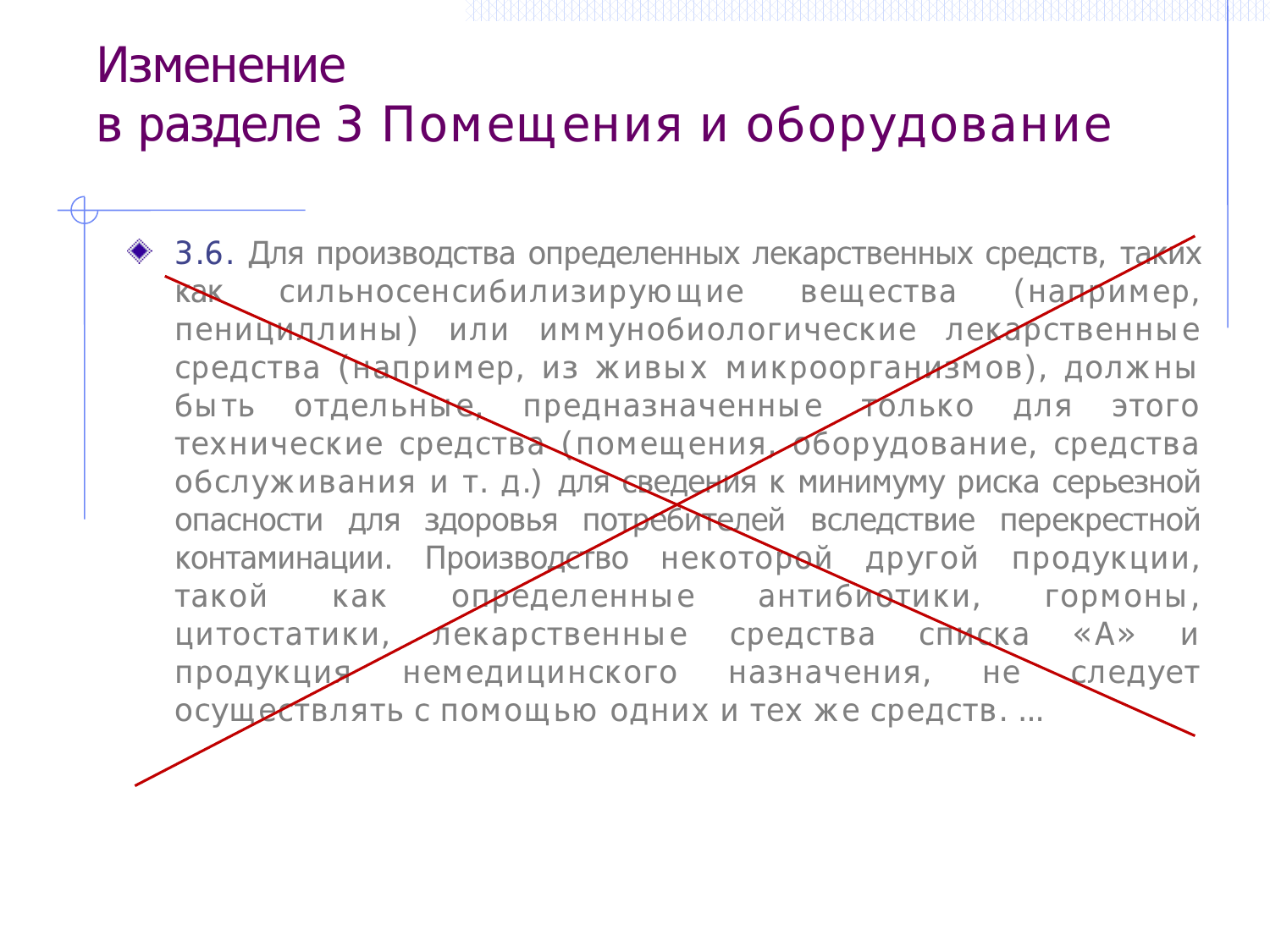

Изменение
в разделе 3 Помещения и оборудование
3.6. Для производства определенных лекарственных средств, таких как сильносенсибилизирующие вещества (например, пенициллины) или иммунобиологические лекарственные средства (например, из живых микроорганизмов), должны быть отдельные, предназначенные только для этого технические средства (помещения, оборудование, средства обслуживания и т. д.) для сведения к минимуму риска серьезной опасности для здоровья потребителей вследствие перекрестной контаминации. Производство некоторой другой продукции, такой как определенные антибиотики, гормоны, цитостатики, лекарственные средства списка «А» и продукция немедицинского назначения, не следует осуществлять с помощью одних и тех же средств. …